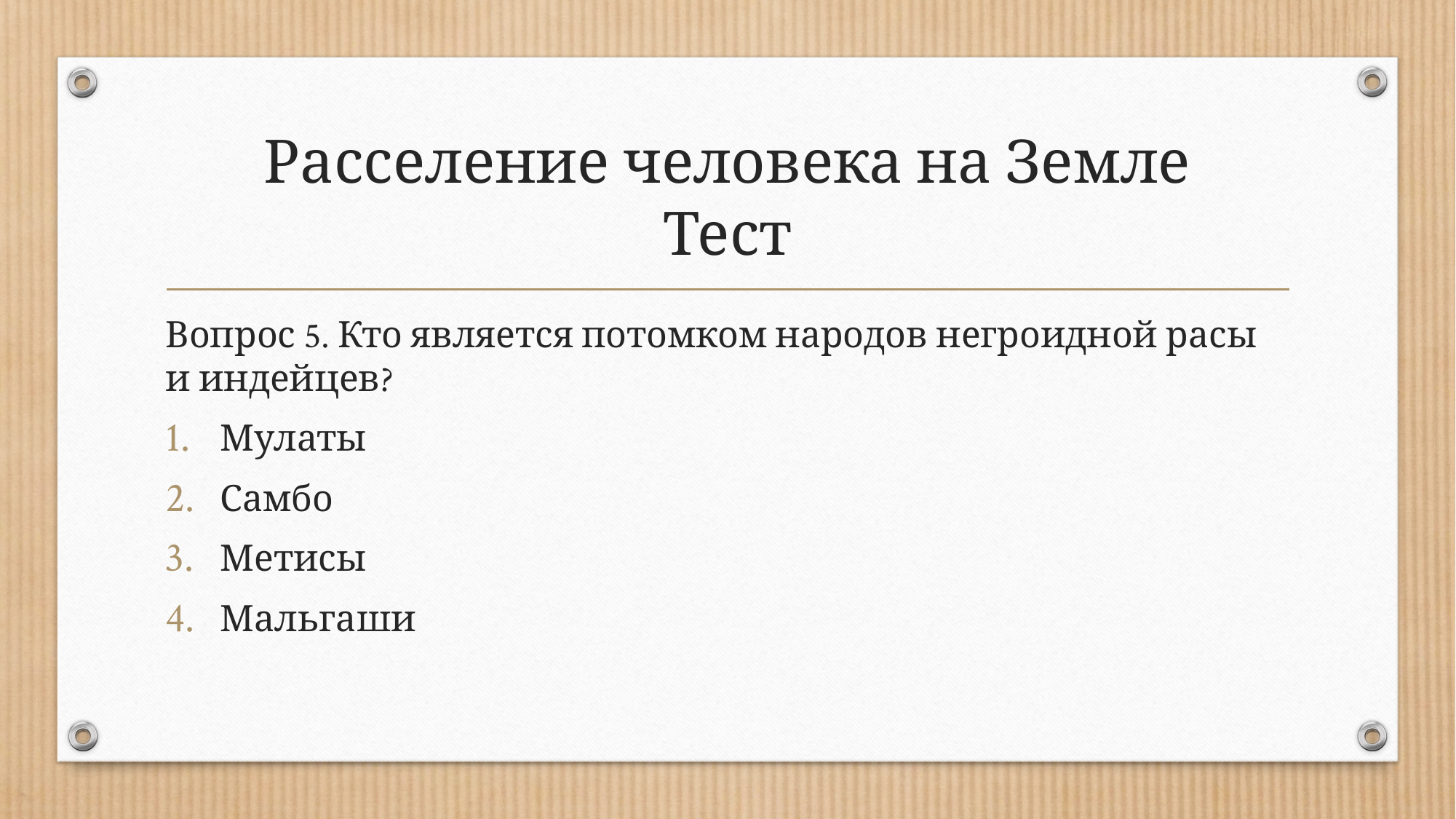

# Расселение человека на Земле Тест
Вопрос 5. Кто является потомком народов негроидной расы и индейцев?
Мулаты
Самбо
Метисы
Мальгаши